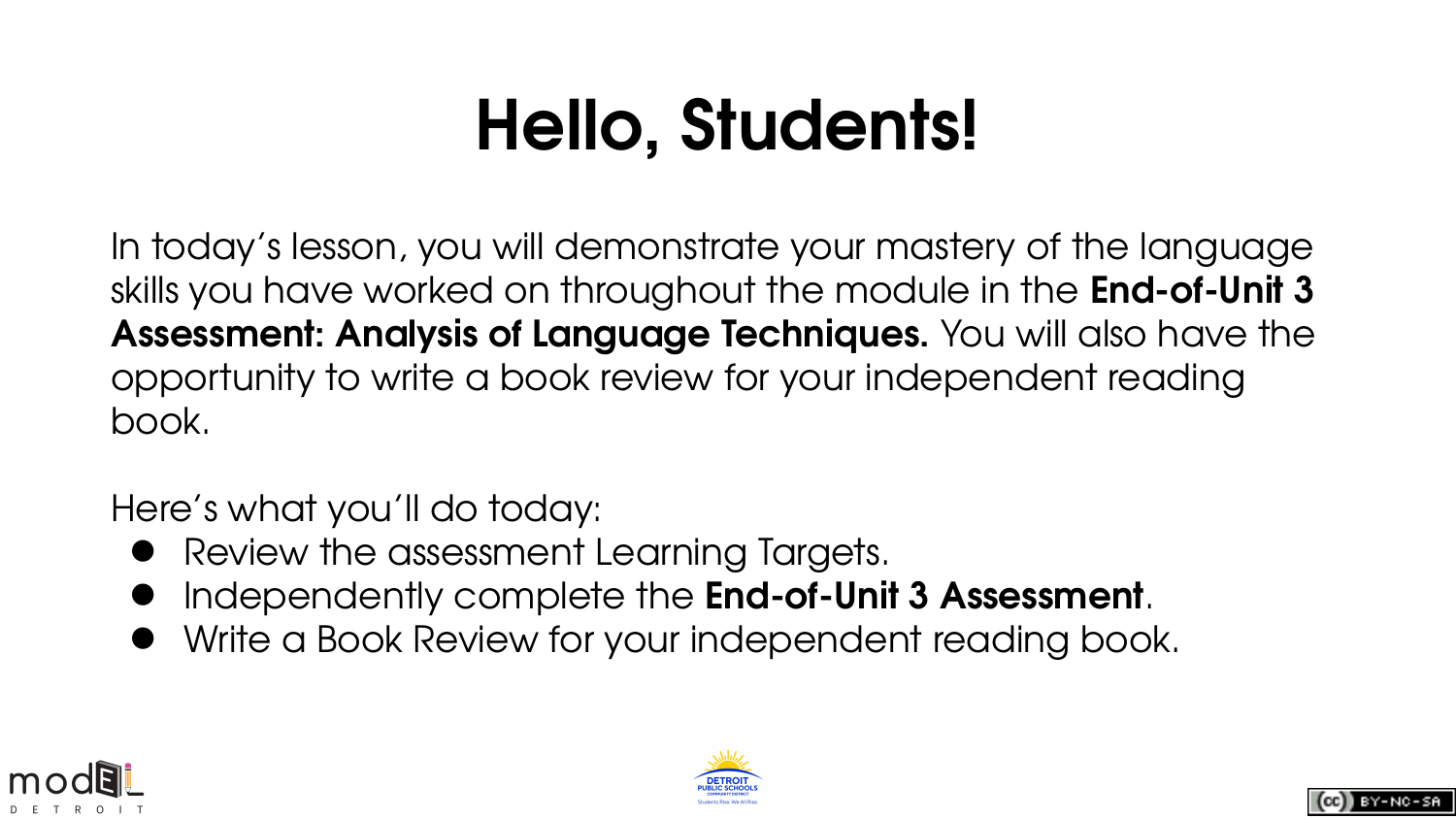

# Hello, Students!
In today’s lesson, you will demonstrate your mastery of the language skills you have worked on throughout the module in the End-of-Unit 3 Assessment: Analysis of Language Techniques. You will also have the opportunity to write a book review for your independent reading book.

Here’s what you’ll do today:
Review the assessment Learning Targets.
Independently complete the End-of-Unit 3 Assessment.
Write a Book Review for your independent reading book.